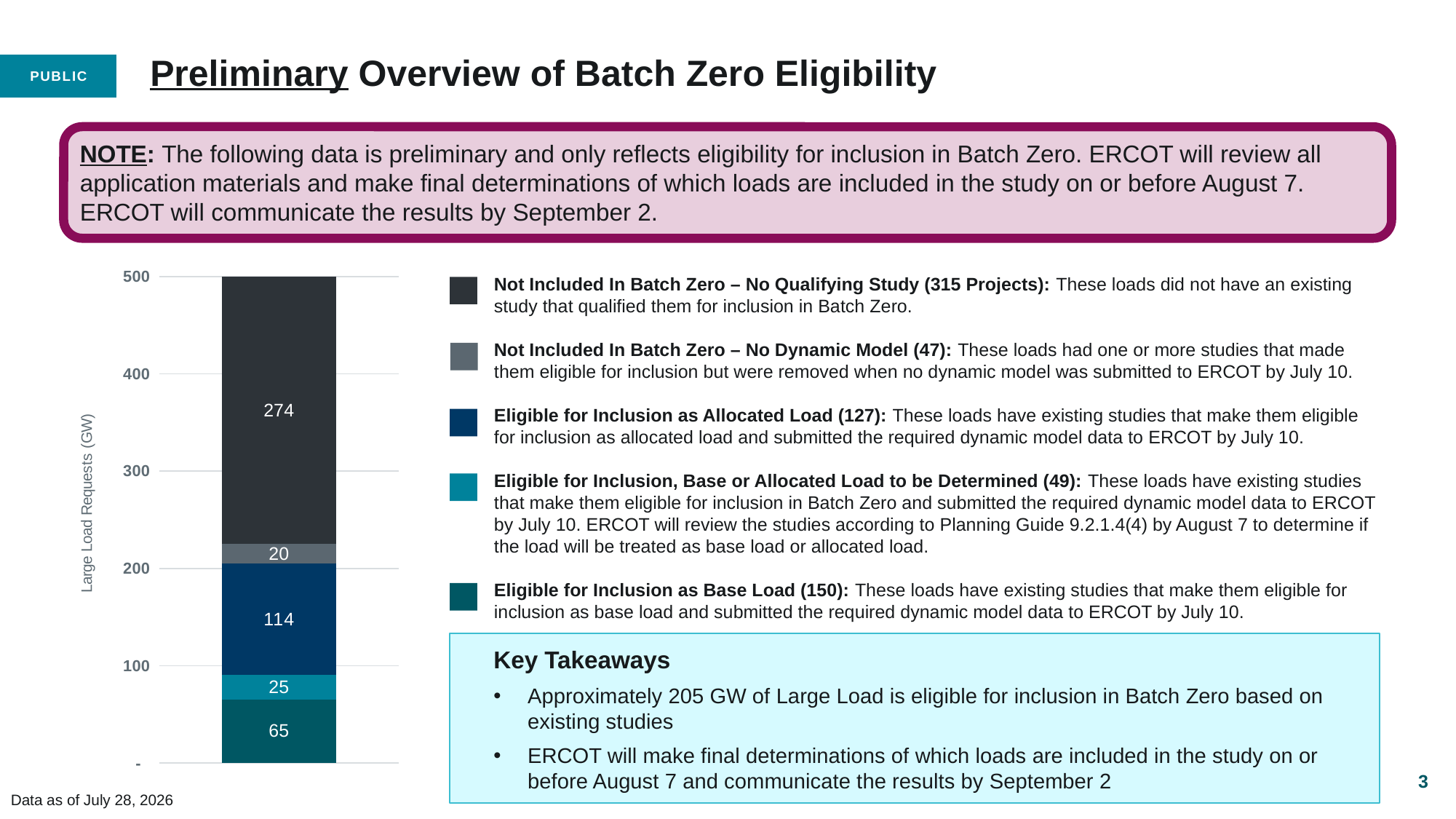

# Preliminary Overview of Batch Zero Eligibility
NOTE: The following data is preliminary and only reflects eligibility for inclusion in Batch Zero. ERCOT will review all application materials and make final determinations of which loads are included in the study on or before August 7. ERCOT will communicate the results by September 2.

### Chart

| Category | Eligible for inclusion as base load | Eligible for inclusion in Batch Zero. Base/studied load classification under ERCOT review. | Eligible for inclusion as studied load | Not eligible for inclusion in Batch Zero - dynamic model not received | Not eligible for inclusion in Batch Zero - no qualifying study |
|---|---|---|---|---|---|
| Sum of Max MW | 65.41006 | 25.484900000000003 | 114.0348 | 20.45663 | 274.36240000000004 |
Not Included In Batch Zero – No Qualifying Study (315 Projects): These loads did not have an existing study that qualified them for inclusion in Batch Zero.

Not Included In Batch Zero – No Dynamic Model (47): These loads had one or more studies that made them eligible for inclusion but were removed when no dynamic model was submitted to ERCOT by July 10.

Eligible for Inclusion as Allocated Load (127): These loads have existing studies that make them eligible for inclusion as allocated load and submitted the required dynamic model data to ERCOT by July 10.

Eligible for Inclusion, Base or Allocated Load to be Determined (49): These loads have existing studies that make them eligible for inclusion in Batch Zero and submitted the required dynamic model data to ERCOT by July 10. ERCOT will review the studies according to Planning Guide 9.2.1.4(4) by August 7 to determine if the load will be treated as base load or allocated load.

Eligible for Inclusion as Base Load (150): These loads have existing studies that make them eligible for inclusion as base load and submitted the required dynamic model data to ERCOT by July 10.

Key Takeaways
Approximately 205 GW of Large Load is eligible for inclusion in Batch Zero based on existing studies
ERCOT will make final determinations of which loads are included in the study on or before August 7 and communicate the results by September 2
3
Data as of July 28, 2026